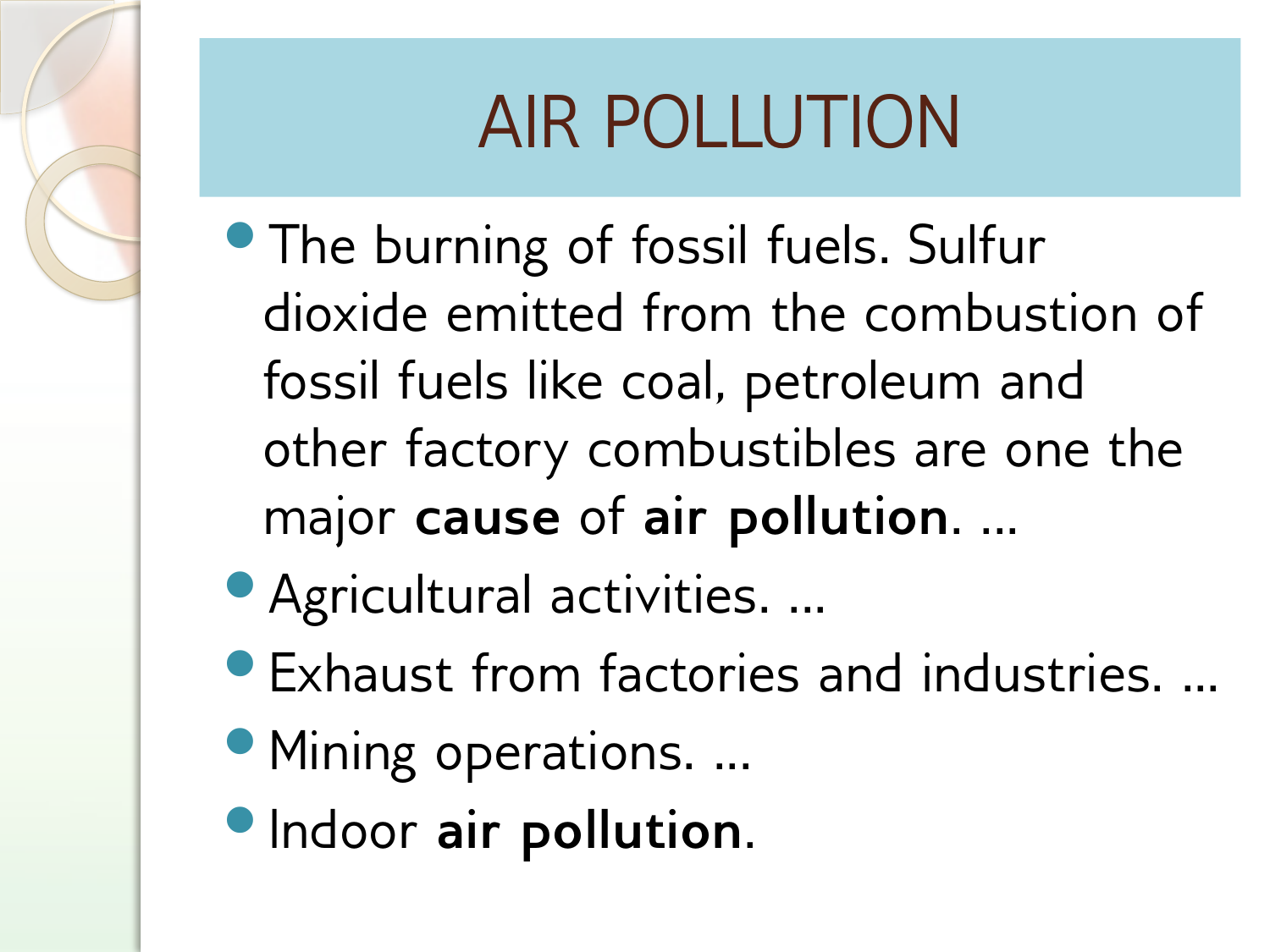

# AIR POLLUTION
The burning of fossil fuels. Sulfur dioxide emitted from the combustion of fossil fuels like coal, petroleum and other factory combustibles are one the major cause of air pollution. ...
Agricultural activities. ...
Exhaust from factories and industries. ...
Mining operations. ...
Indoor air pollution.